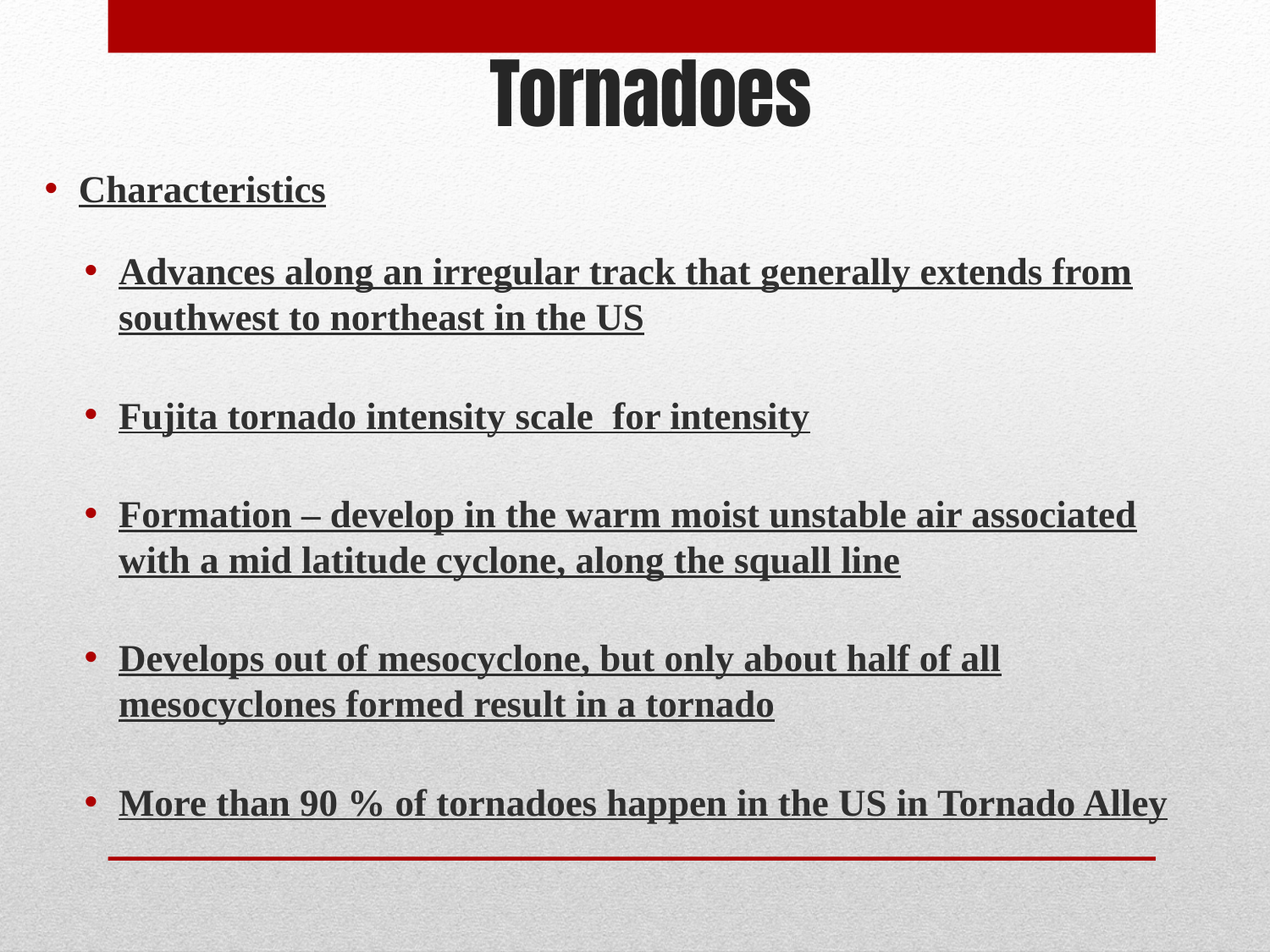

Tornadoes
Characteristics

Advances along an irregular track that generally extends from southwest to northeast in the US

Fujita tornado intensity scale  for intensity

Formation – develop in the warm moist unstable air associated with a mid latitude cyclone, along the squall line

Develops out of mesocyclone, but only about half of all mesocyclones formed result in a tornado

More than 90 % of tornadoes happen in the US in Tornado Alley